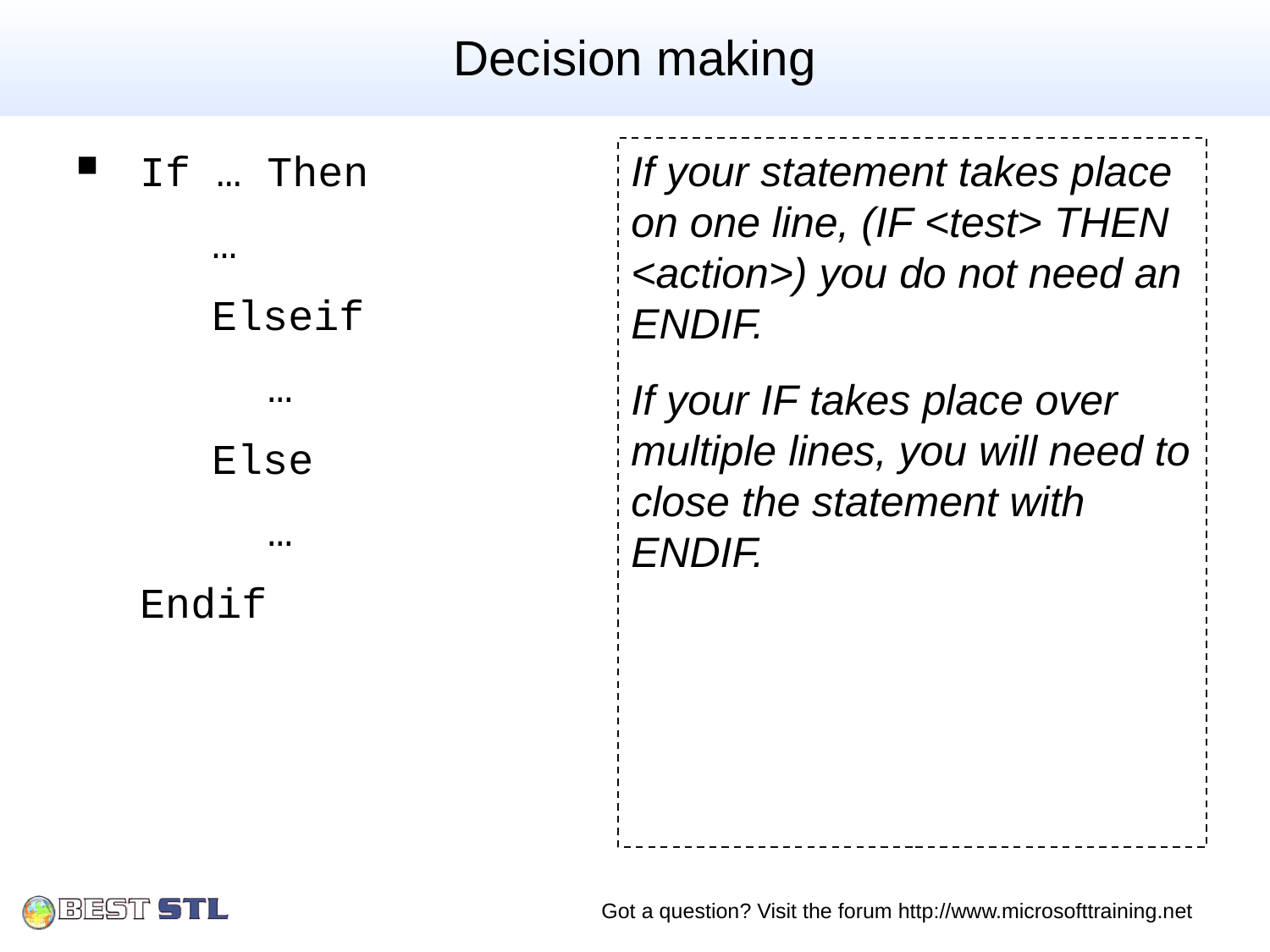

# Decision making
If … Then
…
Elseif
…
Else
…
Endif
If your statement takes place on one line, (IF <test> THEN <action>) you do not need an ENDIF.
If your IF takes place over multiple lines, you will need to close the statement with ENDIF.
Got a question? Visit the forum http://www.microsofttraining.net